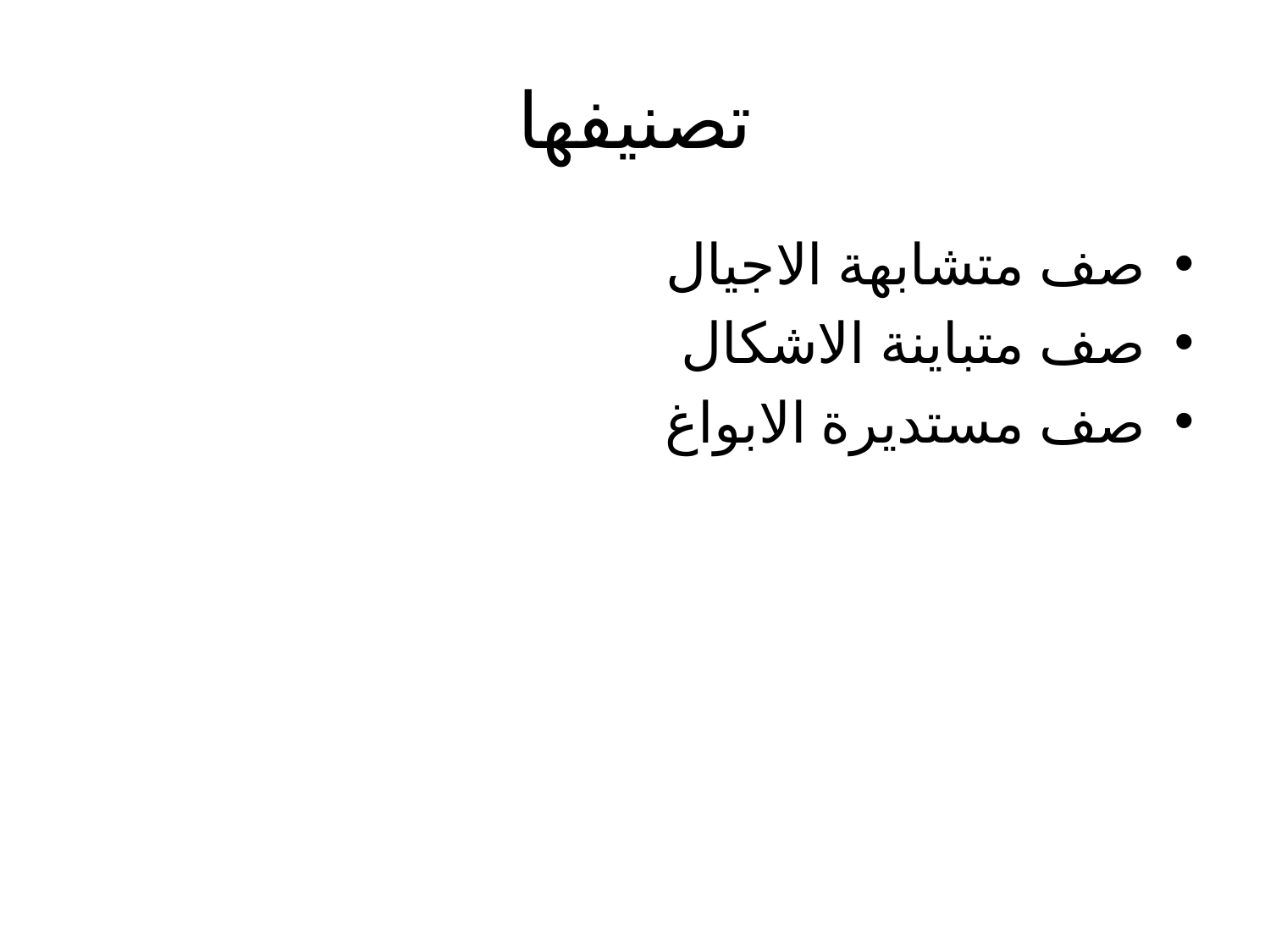

# تصنيفها
صف متشابهة الاجيال
صف متباينة الاشكال
صف مستديرة الابواغ